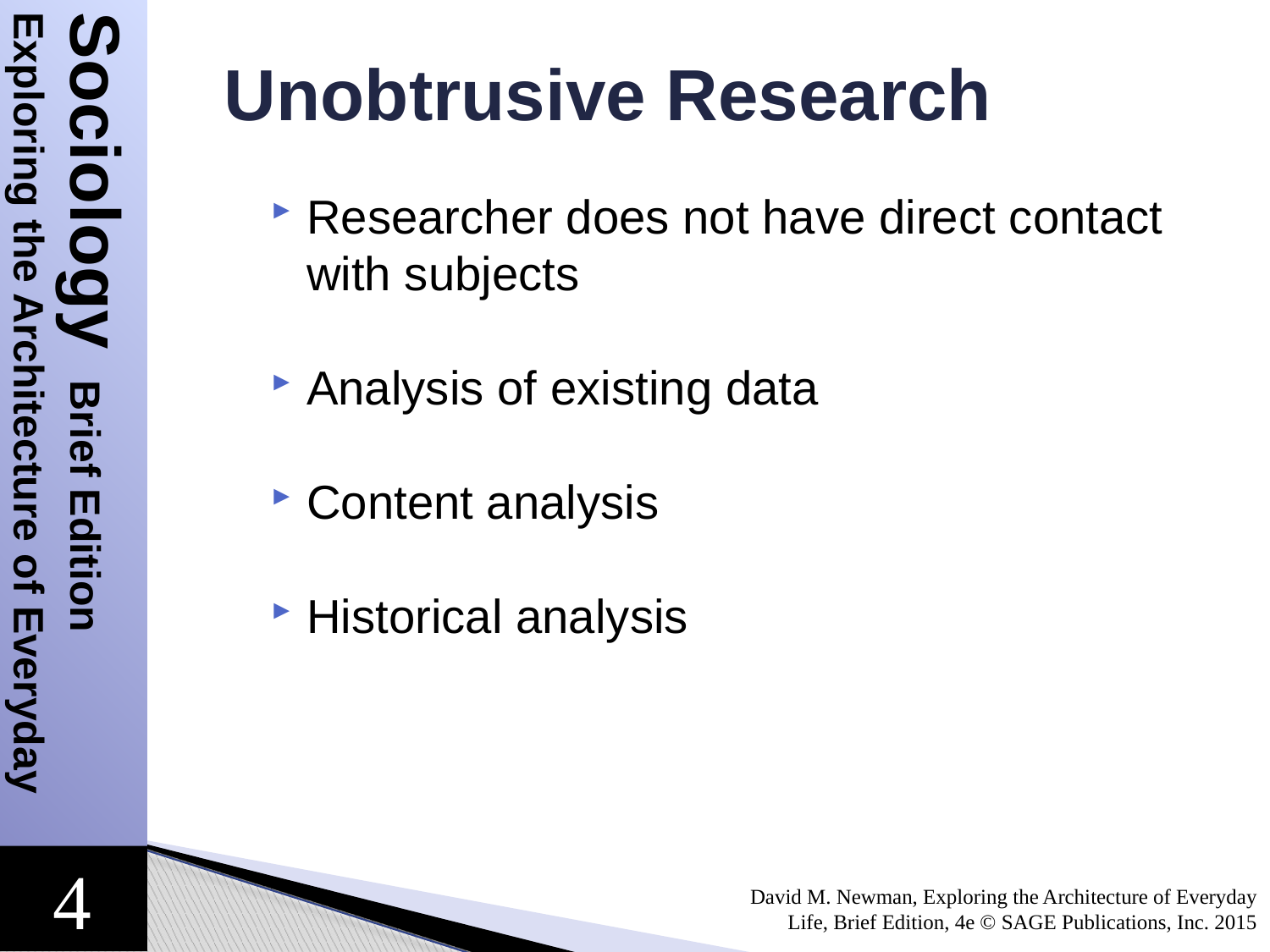

Unobtrusive Research
Researcher does not have direct contact with subjects

Analysis of existing data

Content analysis

Historical analysis
David M. Newman, Exploring the Architecture of Everyday Life, Brief Edition, 4e © SAGE Publications, Inc. 2015